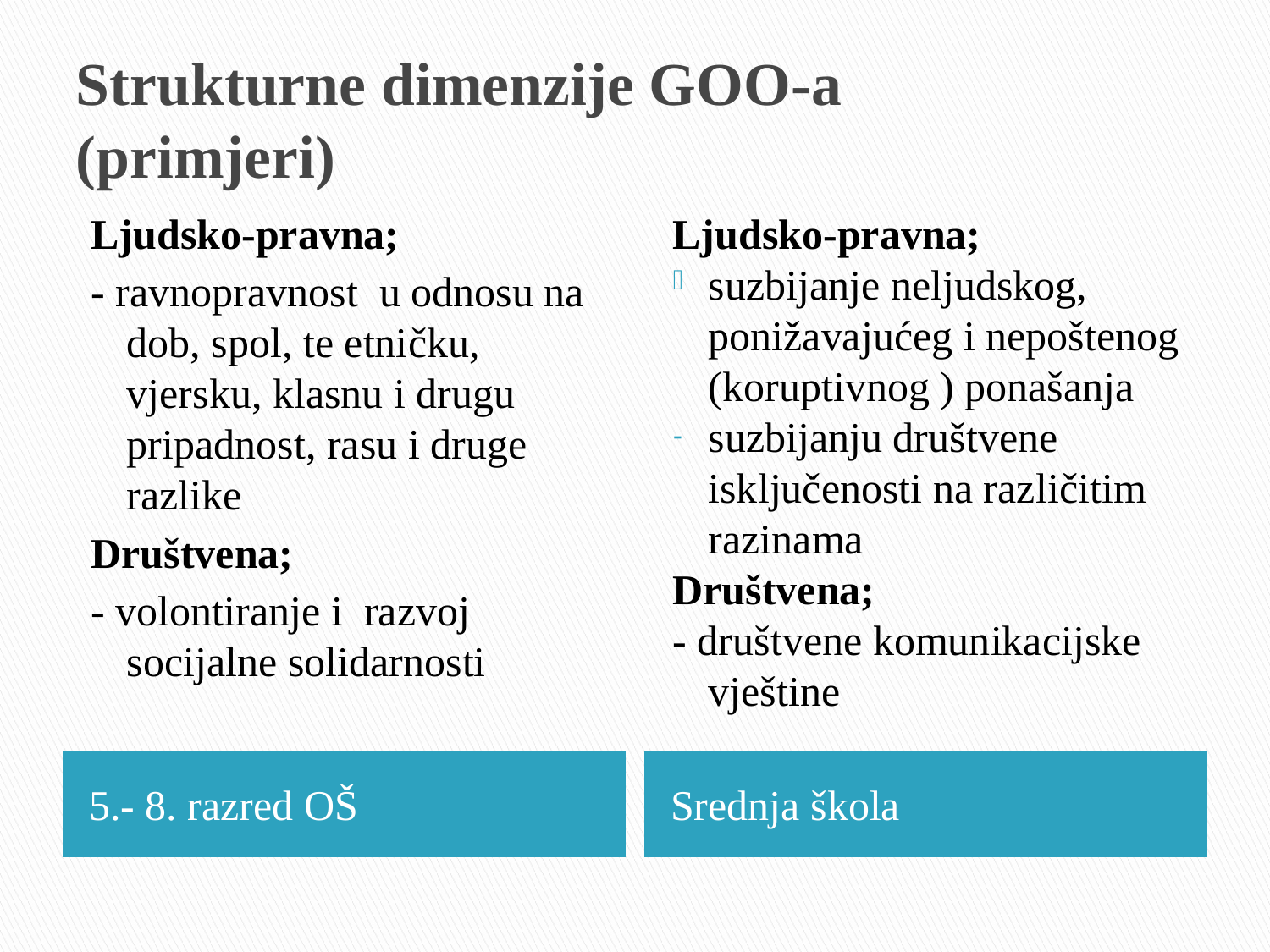

# Strukturne dimenzije GOO-a (primjeri)
Ljudsko-pravna;
- ravnopravnost  u odnosu na dob, spol, te etničku, vjersku, klasnu i drugu pripadnost, rasu i druge razlike
Društvena;
- volontiranje i  razvoj socijalne solidarnosti
Ljudsko-pravna;
suzbijanje neljudskog, ponižavajućeg i nepoštenog
	(koruptivnog ) ponašanja
suzbijanju društvene isključenosti na različitim razinama
Društvena;
- društvene komunikacijske vještine

5.- 8. razred OŠ
Srednja škola